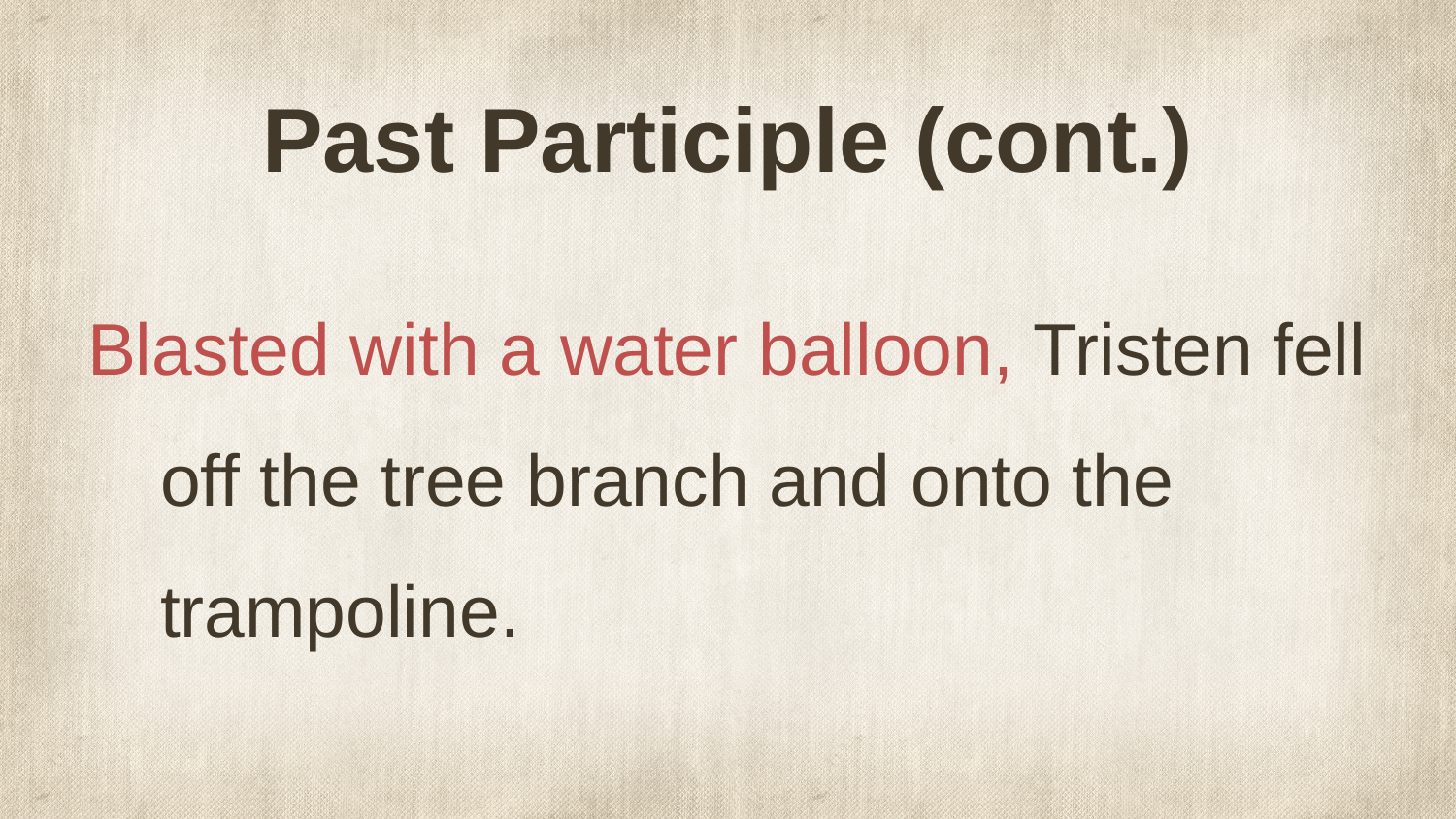

# Past Participle (cont.)
Blasted with a water balloon, Tristen fell off the tree branch and onto the trampoline.